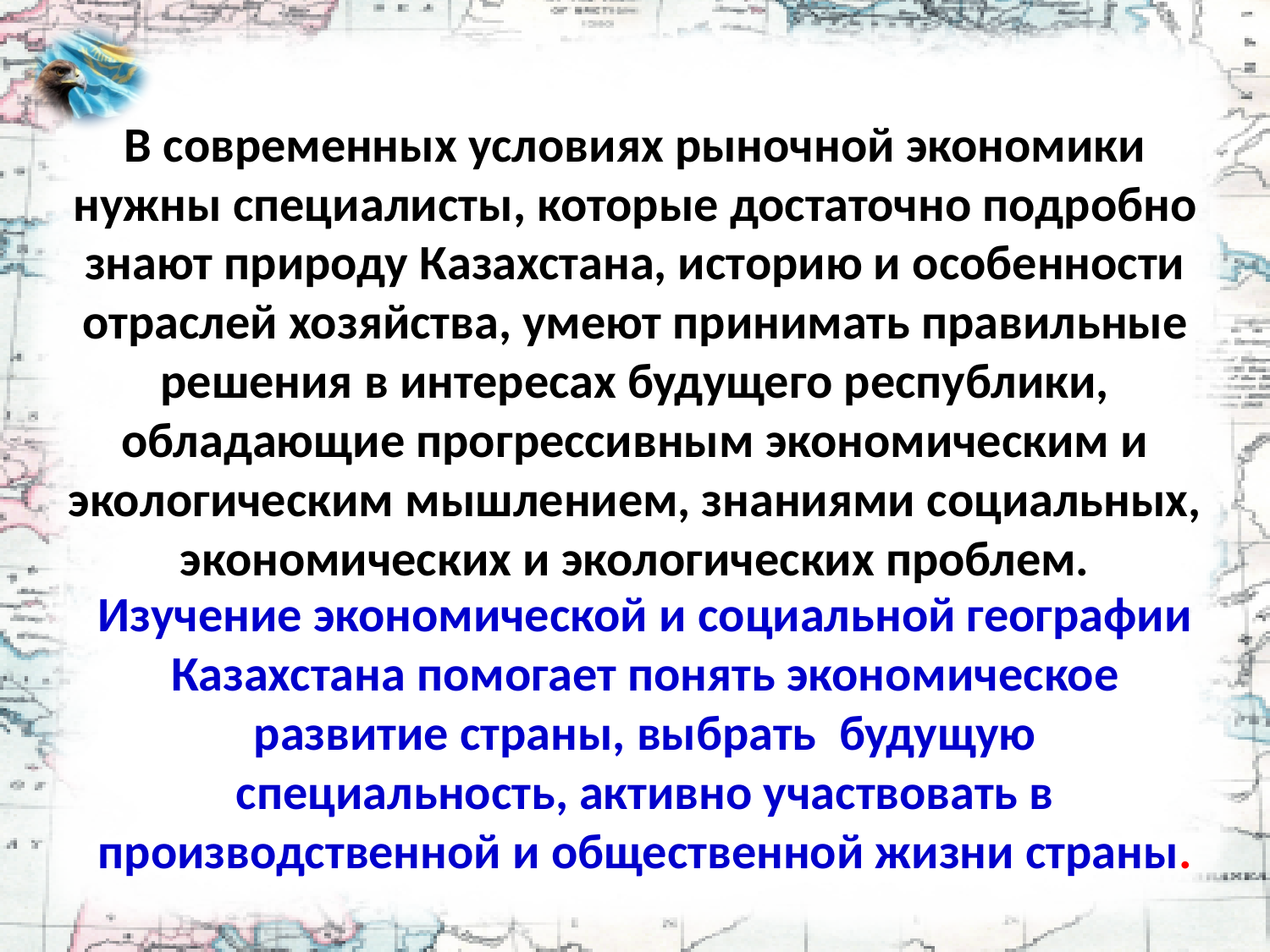

В современных условиях рыночной экономики нужны специалис­ты, которые достаточно подробно знают природу Казахстана, историю и особенности отраслей хозяйства, умеют принимать правильные решения в интересах будущего республики, обладающие прогрессивным экономическим и экологическим мышлением, знаниями социальных, экономических и экологических проблем.

Изучение экономической и социальной географии Казахстана помогает понять экономическое развитие страны, выбрать  будущую специальность, активно участвовать в производственной и общественной жизни страны.